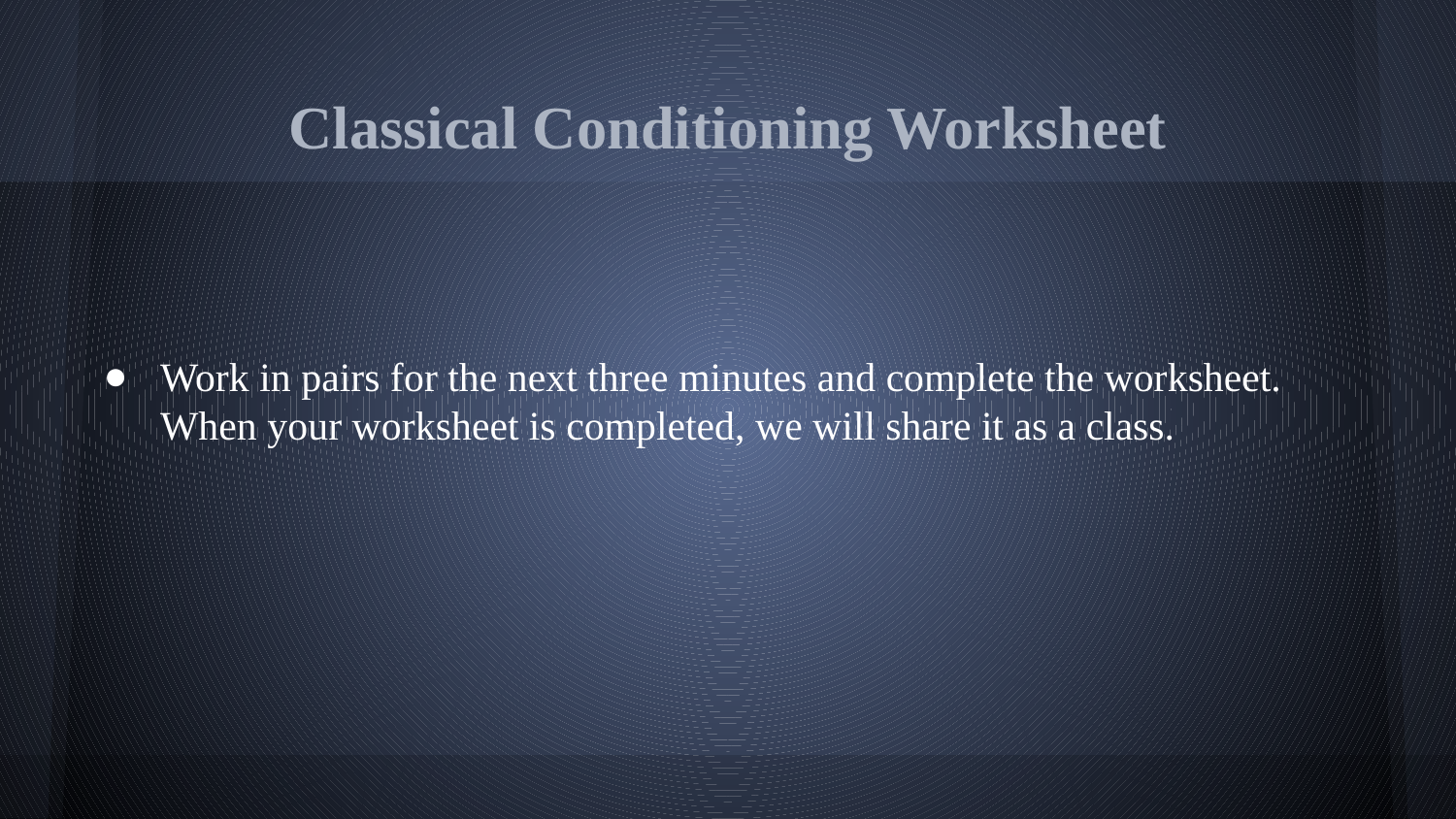

# Classical Conditioning Worksheet

Work in pairs for the next three minutes and complete the worksheet. When your worksheet is completed, we will share it as a class.